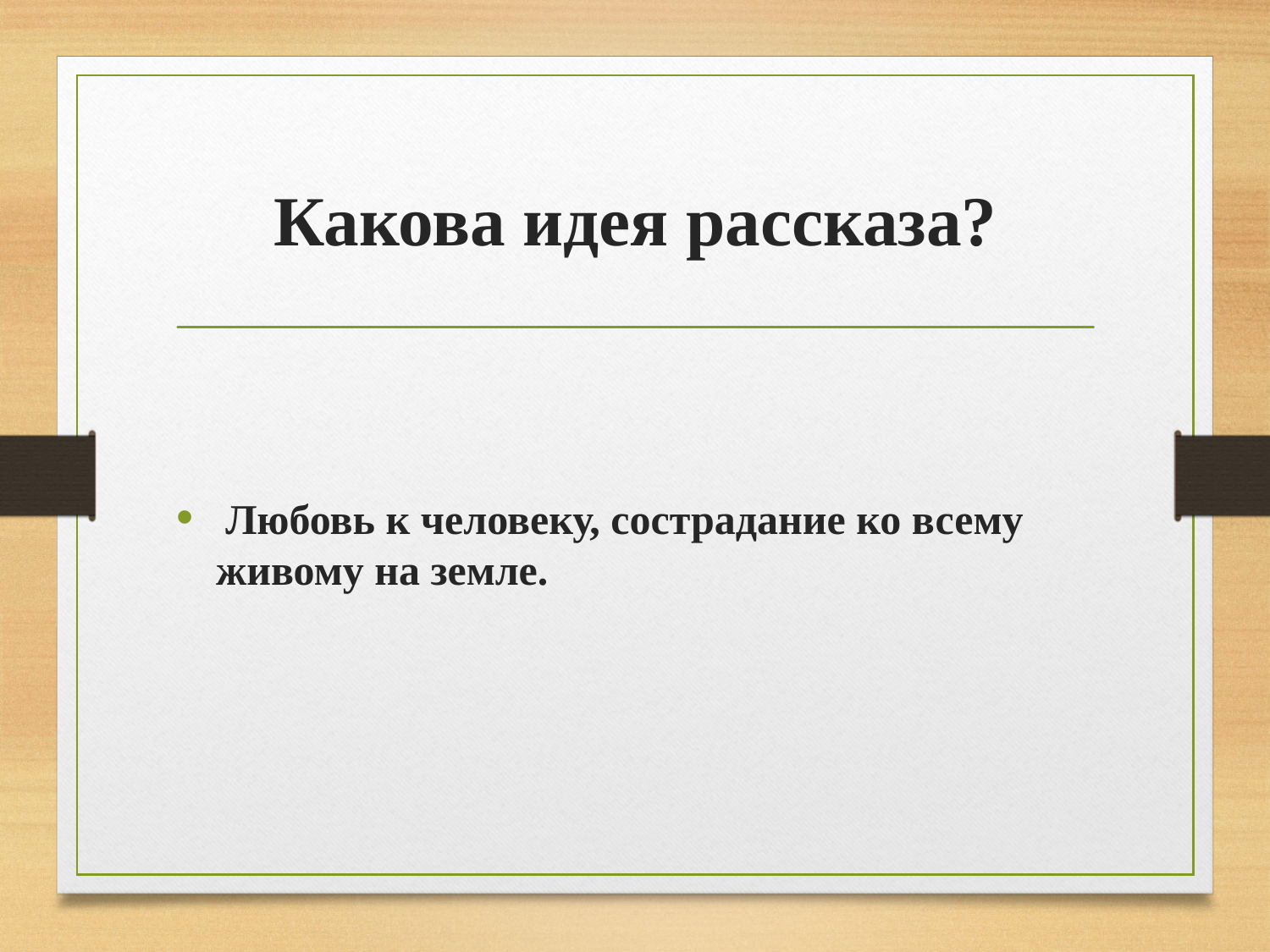

# Какова идея рассказа?

 Любовь к человеку, сострадание ко всему живому на земле.